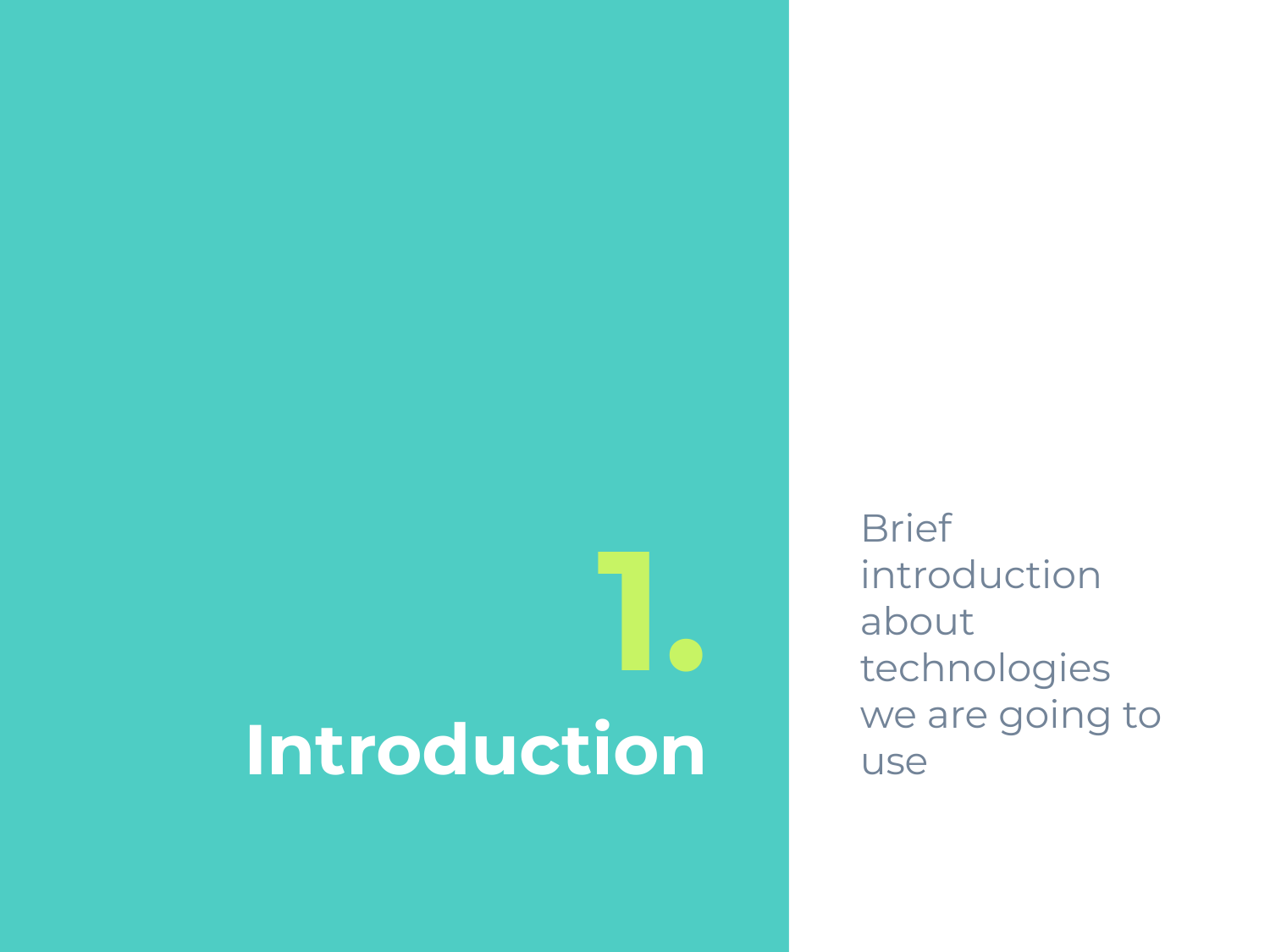

Brief introduction about technologies we are going to use
# 1.
Introduction